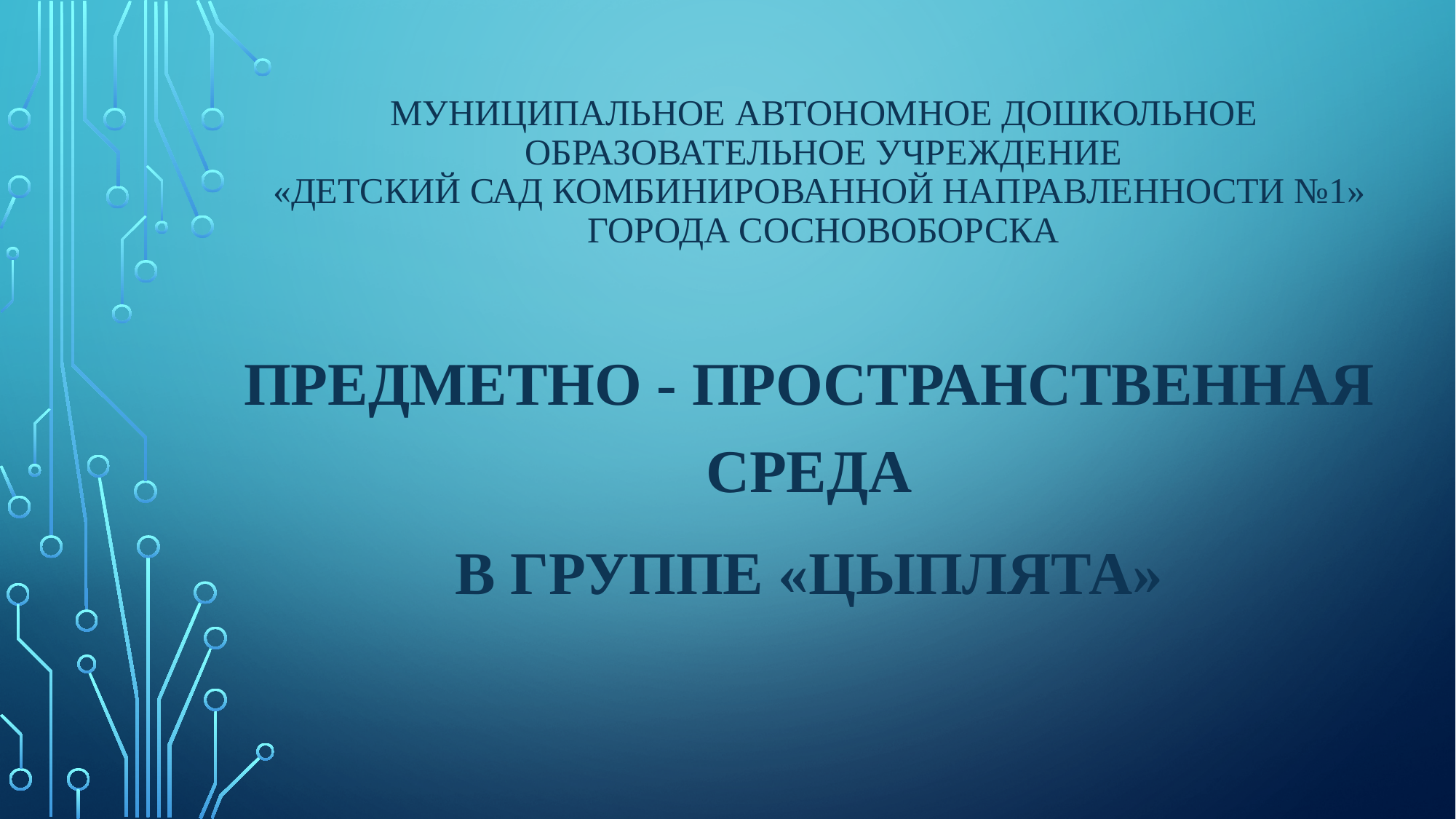

# Муниципальное автономное дошкольное образовательное учреждение «Детский сад комбинированной направленности №1» города Сосновоборска
Предметно - пространственная среда
в группе «Цыплята»